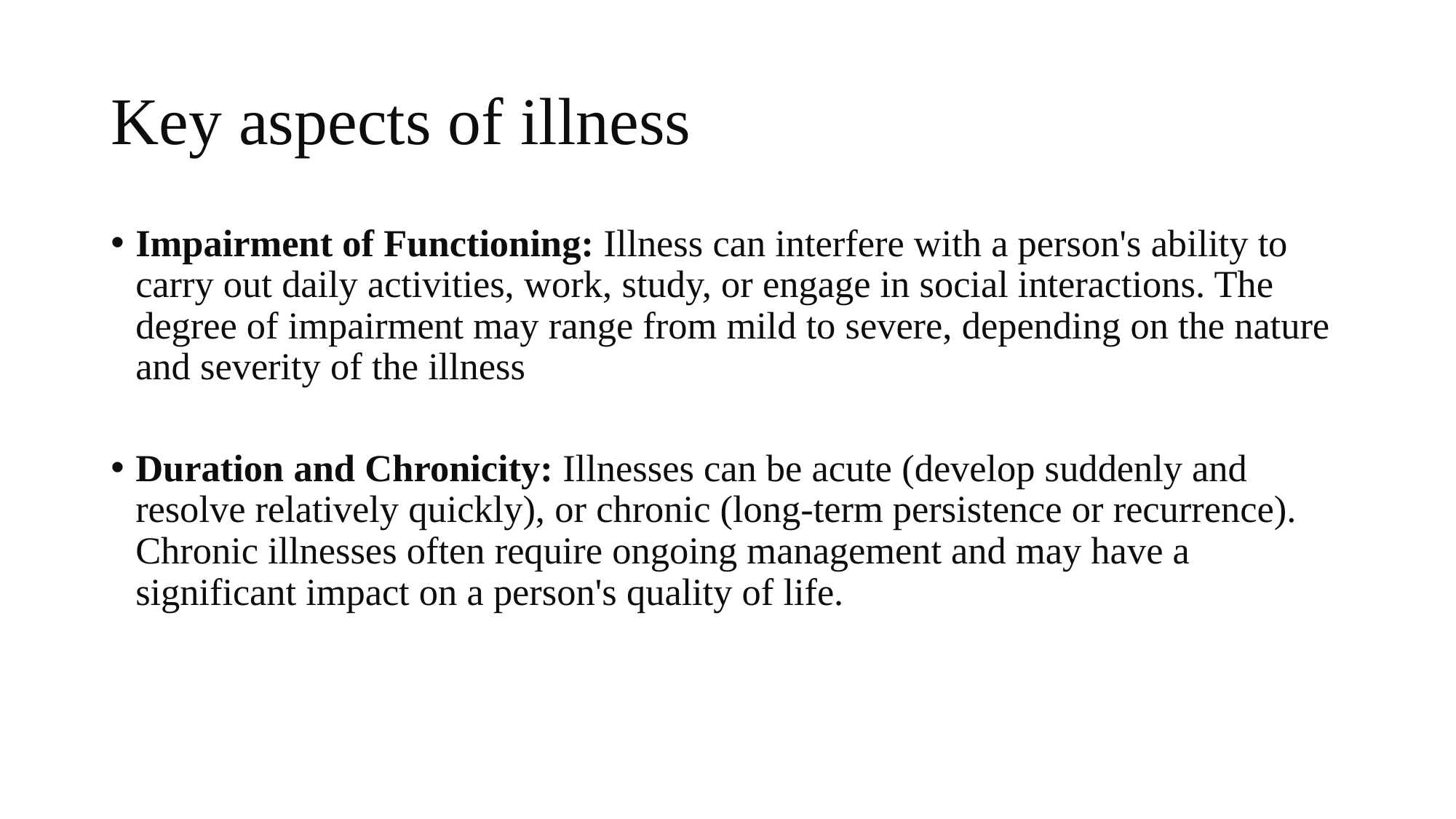

# Key aspects of illness
Impairment of Functioning: Illness can interfere with a person's ability to carry out daily activities, work, study, or engage in social interactions. The degree of impairment may range from mild to severe, depending on the nature and severity of the illness

Duration and Chronicity: Illnesses can be acute (develop suddenly and resolve relatively quickly), or chronic (long-term persistence or recurrence). Chronic illnesses often require ongoing management and may have a significant impact on a person's quality of life.